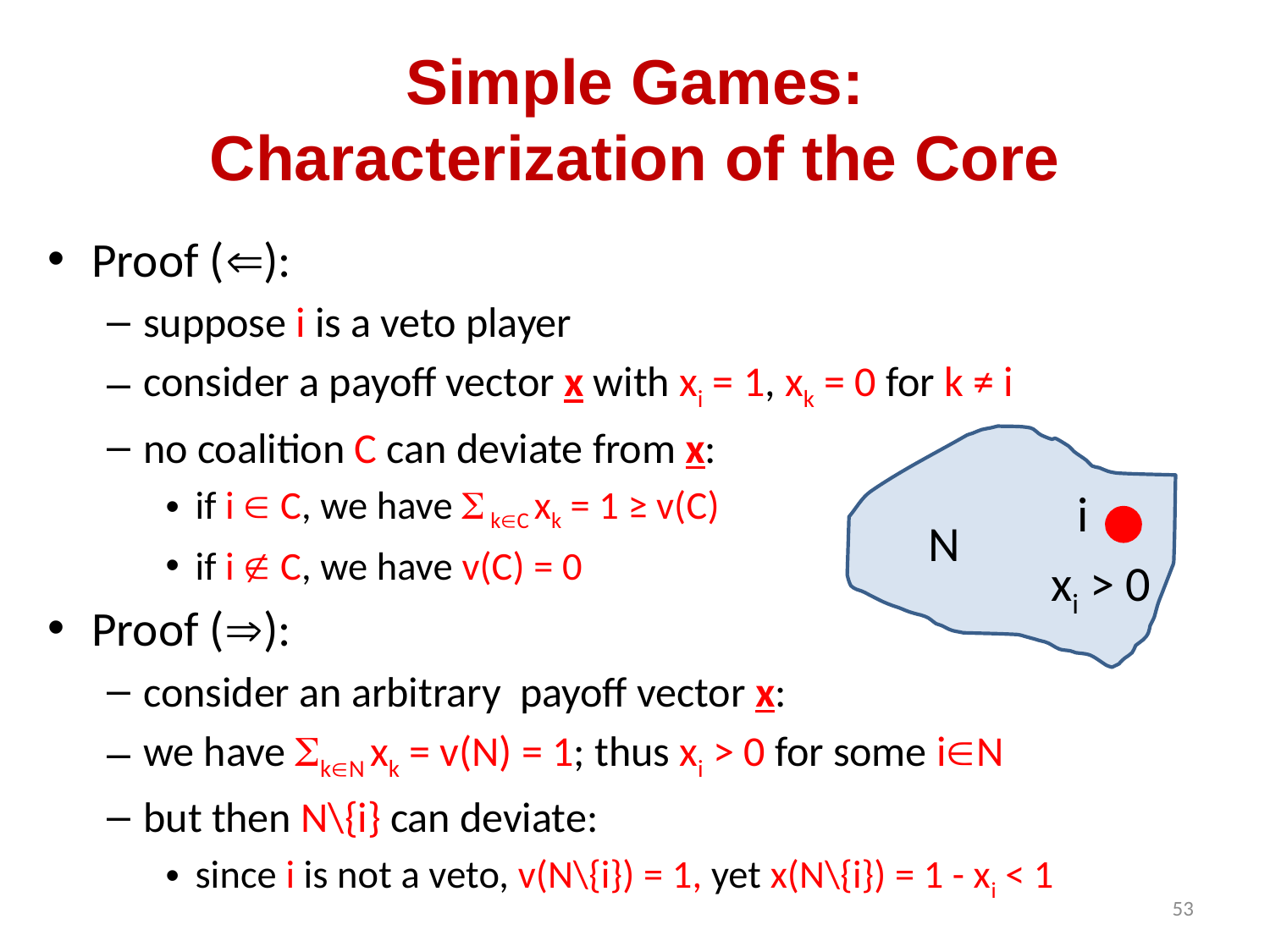

# Simple Games: Characterization of the Core
Proof (⇐):
suppose i is a veto player
consider a payoff vector x with xi = 1, xk = 0 for k ≠ i
no coalition C can deviate from x:
if i ∈ C, we have Σ k∈C xk = 1 ≥ v(C)
if i ∉ C, we have v(C) = 0
Proof (⇒):
consider an arbitrary  payoff vector x:
we have Σk∈N xk = v(N) = 1; thus xi > 0 for some i∈N
but then N\{i} can deviate:
since i is not a veto, v(N\{i}) = 1, yet x(N\{i}) = 1 - xi < 1

i

N
xi > 0
53